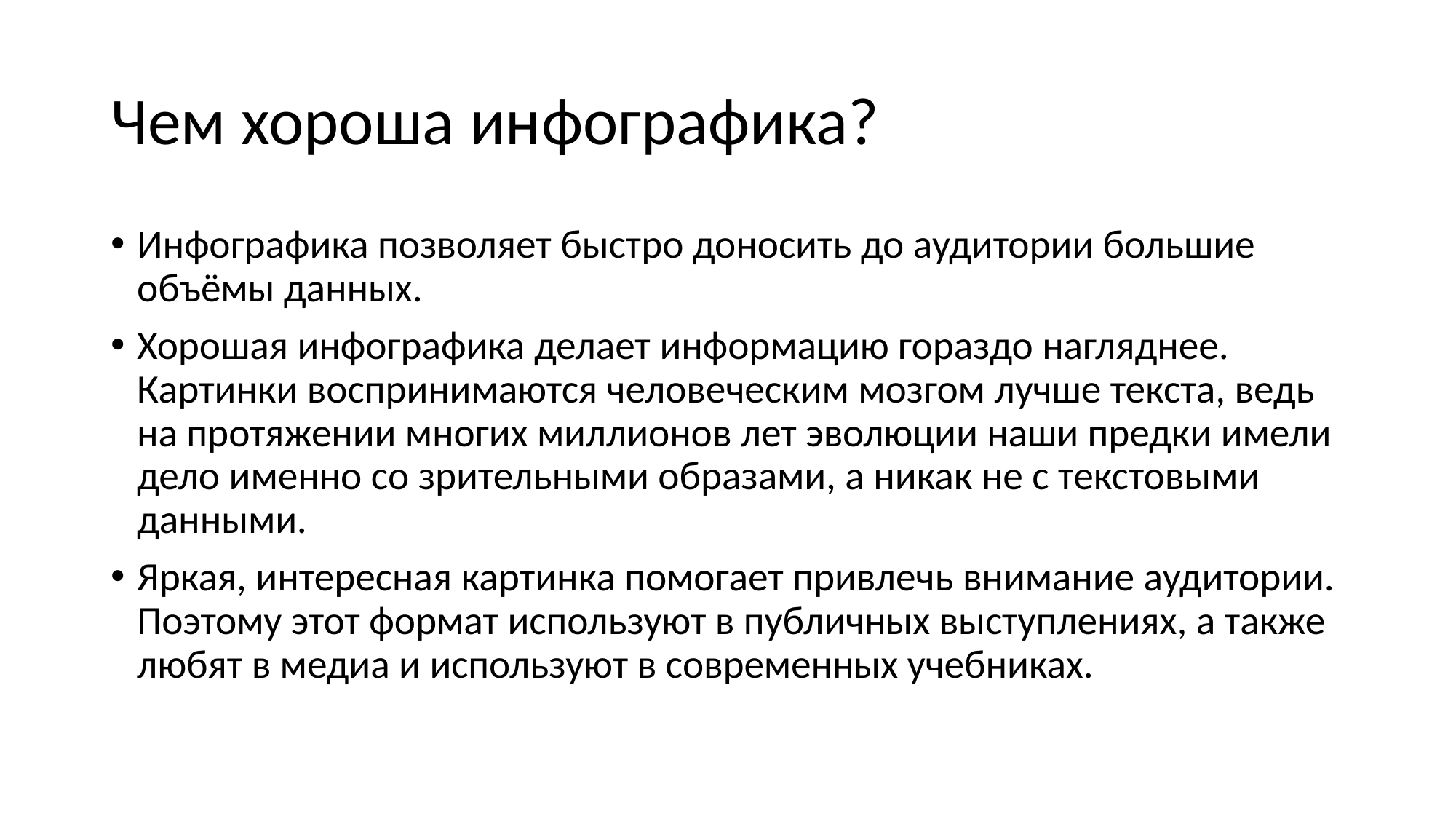

# Чем хороша инфографика?
Инфографика позволяет быстро доносить до аудитории большие объёмы данных.
Хорошая инфографика делает информацию гораздо нагляднее. Картинки воспринимаются человеческим мозгом лучше текста, ведь на протяжении многих миллионов лет эволюции наши предки имели дело именно со зрительными образами, а никак не с текстовыми данными.
Яркая, интересная картинка помогает привлечь внимание аудитории. Поэтому этот формат используют в публичных выступлениях, а также любят в медиа и используют в современных учебниках.